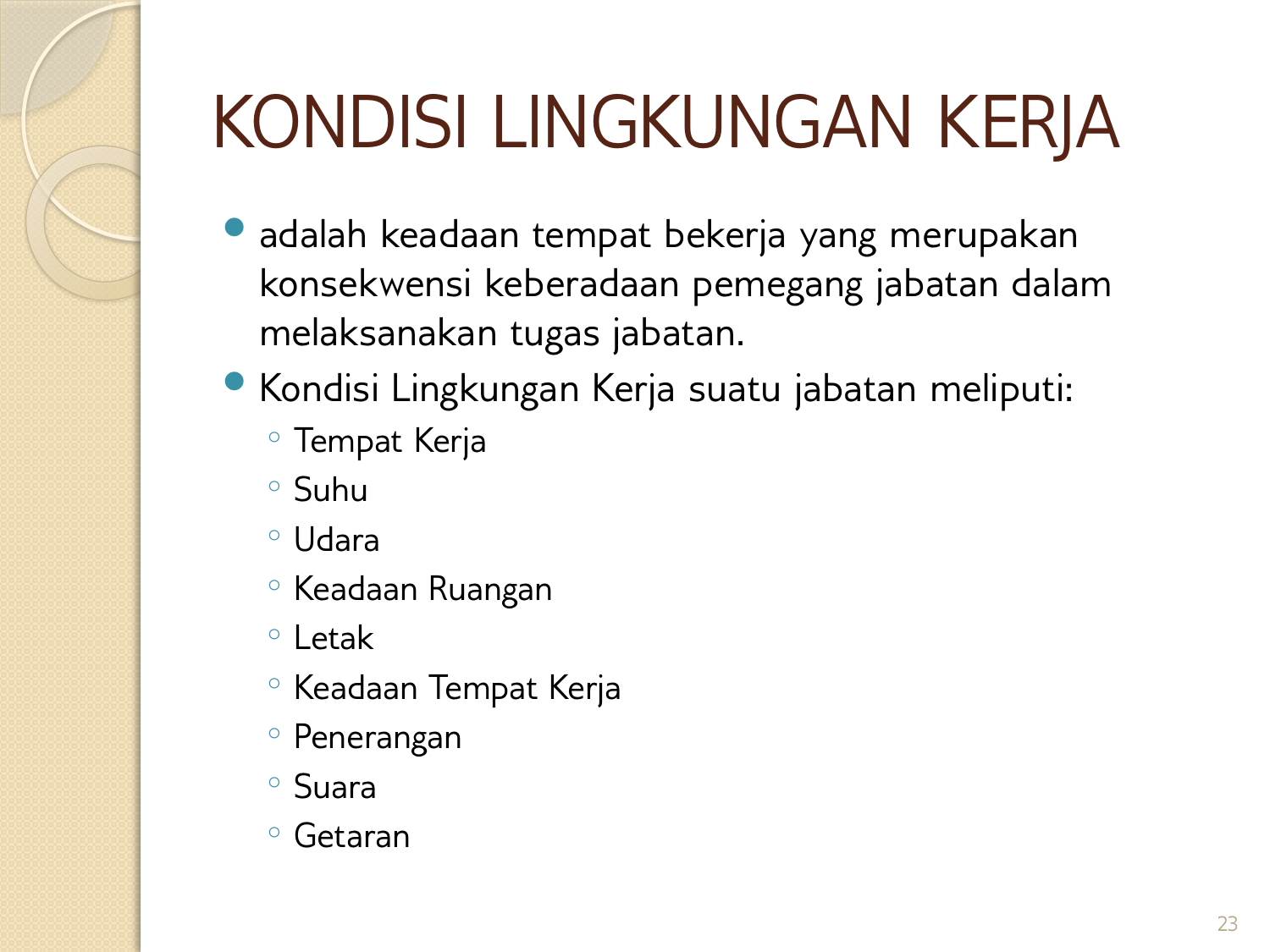

# KONDISI LINGKUNGAN KERJA
adalah keadaan tempat bekerja yang merupakan konsekwensi keberadaan pemegang jabatan dalam melaksanakan tugas jabatan.
Kondisi Lingkungan Kerja suatu jabatan meliputi:
Tempat Kerja
Suhu
Udara
Keadaan Ruangan
Letak
Keadaan Tempat Kerja
Penerangan
Suara
Getaran

23